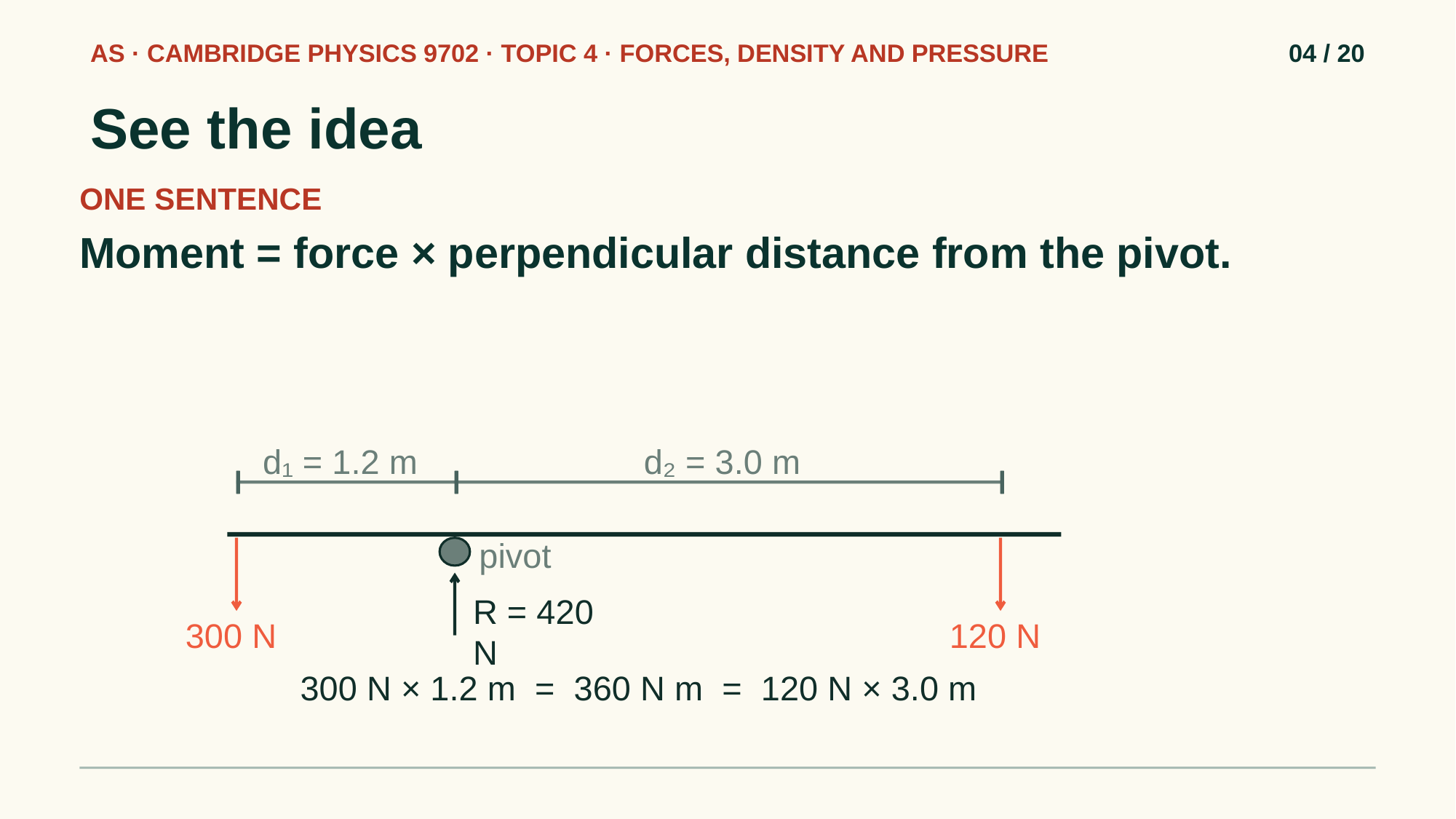

AS · CAMBRIDGE PHYSICS 9702 · TOPIC 4 · FORCES, DENSITY AND PRESSURE
04 / 20
See the idea
ONE SENTENCE
Moment = force × perpendicular distance from the pivot.
d₁ = 1.2 m
d₂ = 3.0 m

pivot

R = 420 N
300 N
120 N
300 N × 1.2 m  =  360 N m  =  120 N × 3.0 m